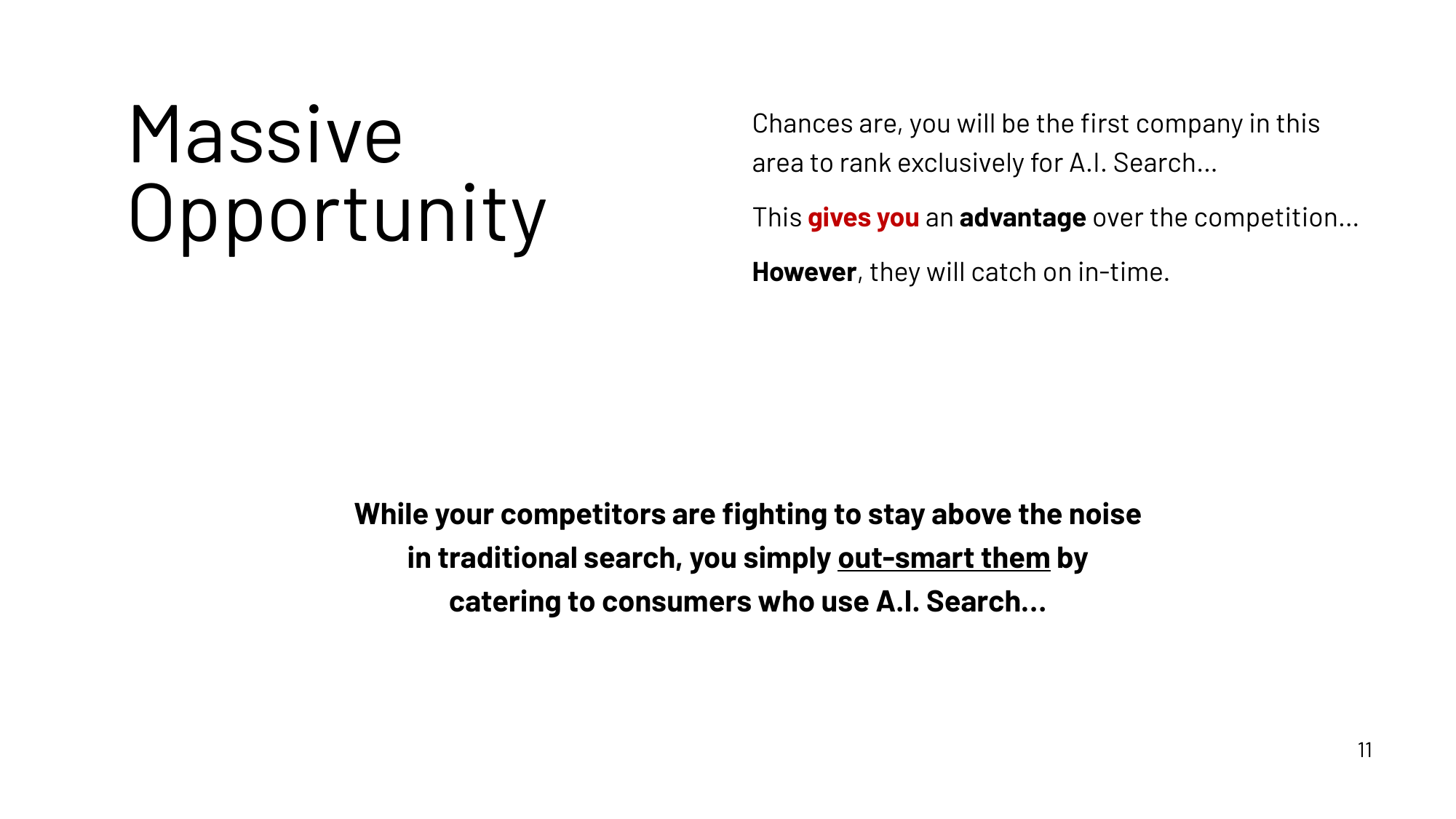

Chances are, you will be the first company in this area to rank exclusively for A.I. Search…
This gives you an advantage over the competition…
However, they will catch on in-time.
# Massive Opportunity
While your competitors are fighting to stay above the noise
 in traditional search, you simply out-smart them by
catering to consumers who use A.I. Search…
11